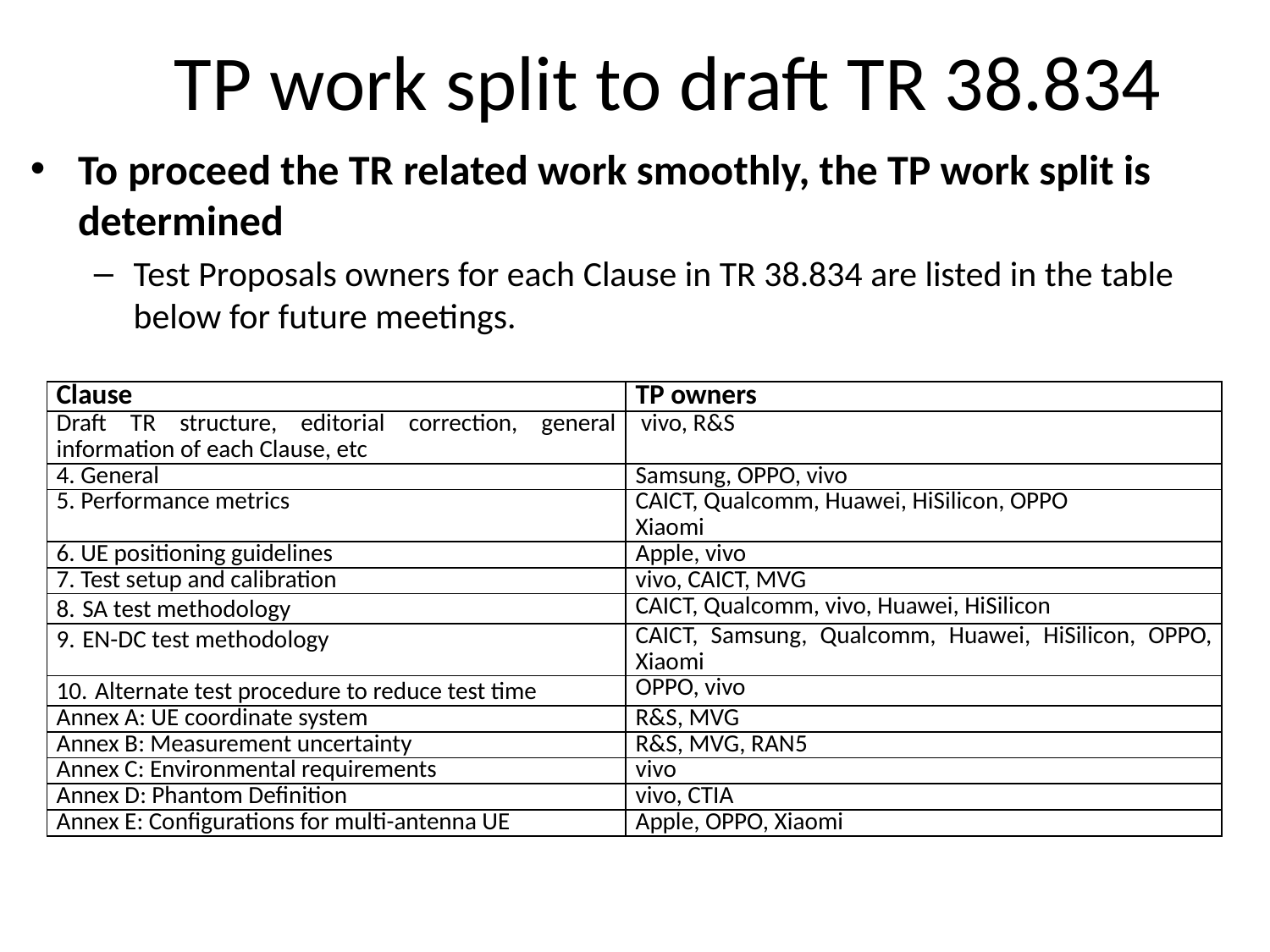

# TP work split to draft TR 38.834
To proceed the TR related work smoothly, the TP work split is determined
Test Proposals owners for each Clause in TR 38.834 are listed in the table below for future meetings.

| Clause | TP owners |
| --- | --- |
| Draft TR structure, editorial correction, general information of each Clause, etc | vivo, R&S |
| 4. General | Samsung, OPPO, vivo |
| 5. Performance metrics | CAICT, Qualcomm, Huawei, HiSilicon, OPPO Xiaomi |
| 6. UE positioning guidelines | Apple, vivo |
| 7. Test setup and calibration | vivo, CAICT, MVG |
| 8. SA test methodology | CAICT, Qualcomm, vivo, Huawei, HiSilicon |
| 9. EN-DC test methodology | CAICT, Samsung, Qualcomm, Huawei, HiSilicon, OPPO, Xiaomi |
| 10. Alternate test procedure to reduce test time | OPPO, vivo |
| Annex A: UE coordinate system | R&S, MVG |
| Annex B: Measurement uncertainty | R&S, MVG, RAN5 |
| Annex C: Environmental requirements | vivo |
| Annex D: Phantom Definition | vivo, CTIA |
| Annex E: Configurations for multi-antenna UE | Apple, OPPO, Xiaomi |